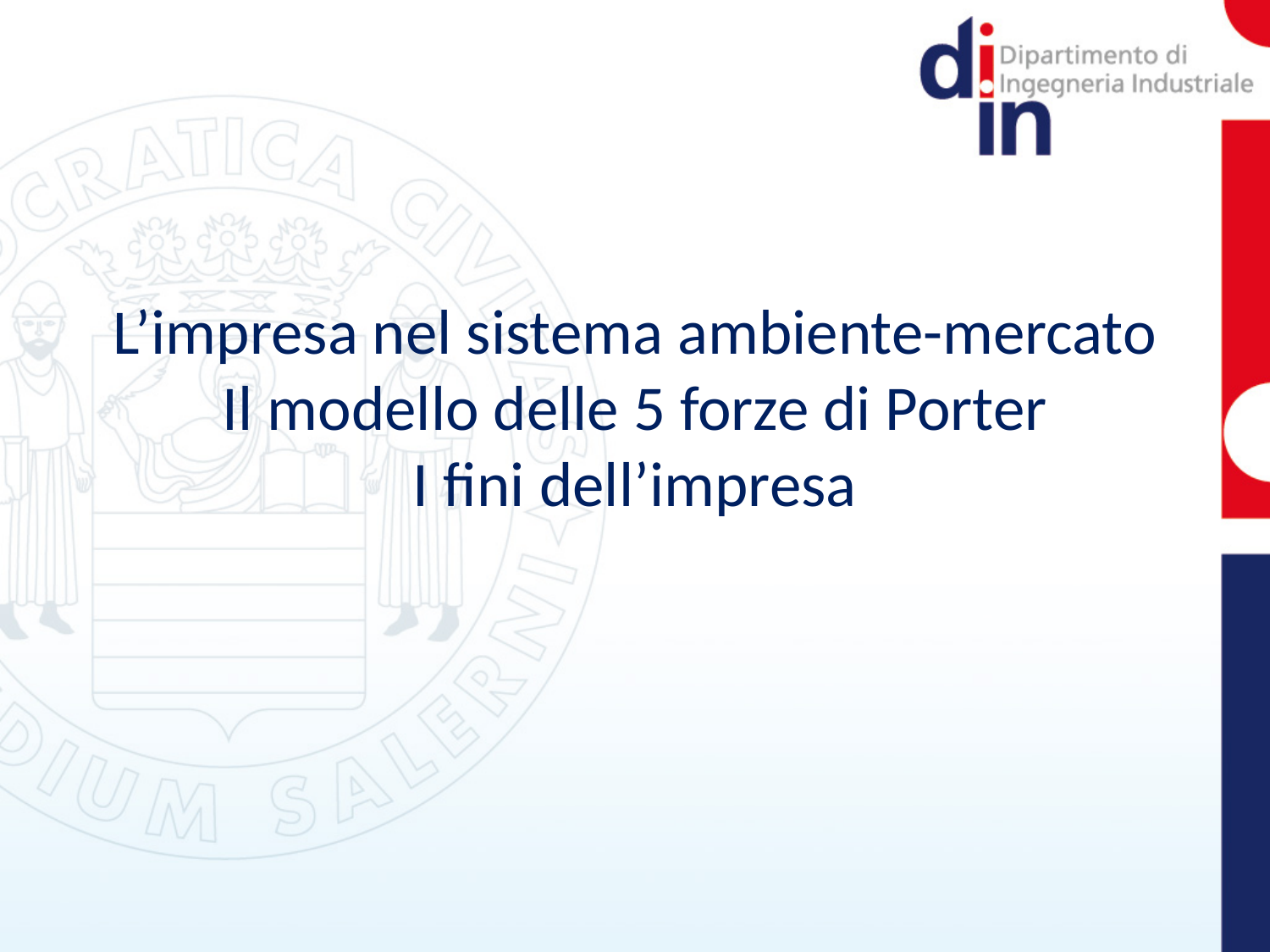

# L’impresa nel sistema ambiente-mercato Il modello delle 5 forze di Porter I fini dell’impresa